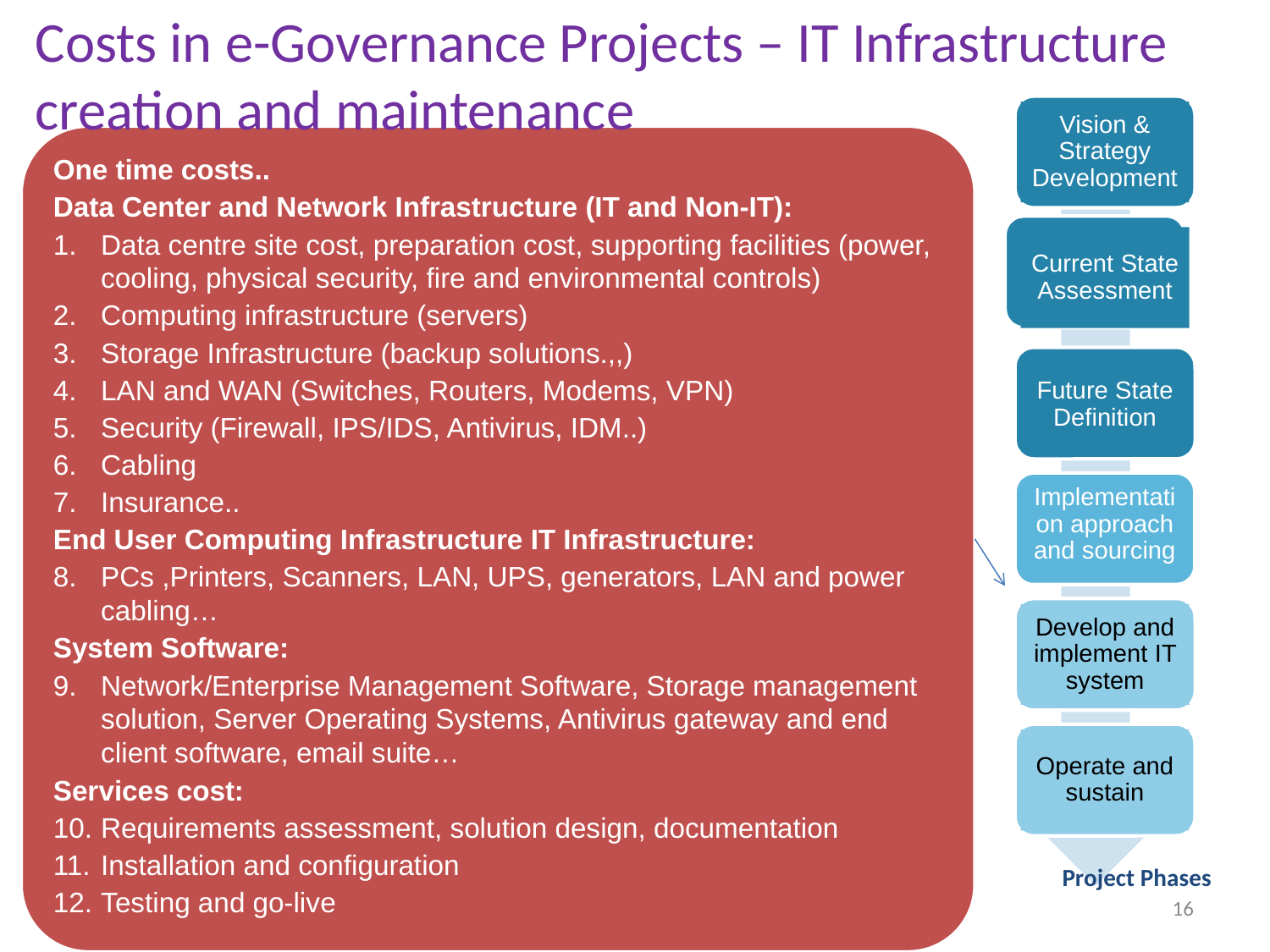

# Costs in e-Governance Projects – IT Infrastructure creation and maintenance

Vision & Strategy Development

Current State Assessment

Future State Definition
Implementation approach and sourcing

Develop and implement IT system

Operate and sustain
One time costs..
Data Center and Network Infrastructure (IT and Non-IT):
Data centre site cost, preparation cost, supporting facilities (power, cooling, physical security, fire and environmental controls)
Computing infrastructure (servers)
Storage Infrastructure (backup solutions.,,)
LAN and WAN (Switches, Routers, Modems, VPN)
Security (Firewall, IPS/IDS, Antivirus, IDM..)
Cabling
Insurance..
End User Computing Infrastructure IT Infrastructure:
PCs ,Printers, Scanners, LAN, UPS, generators, LAN and power cabling…
System Software:
Network/Enterprise Management Software, Storage management solution, Server Operating Systems, Antivirus gateway and end client software, email suite…
Services cost:
Requirements assessment, solution design, documentation
Installation and configuration
Testing and go-live

Project Phases
16